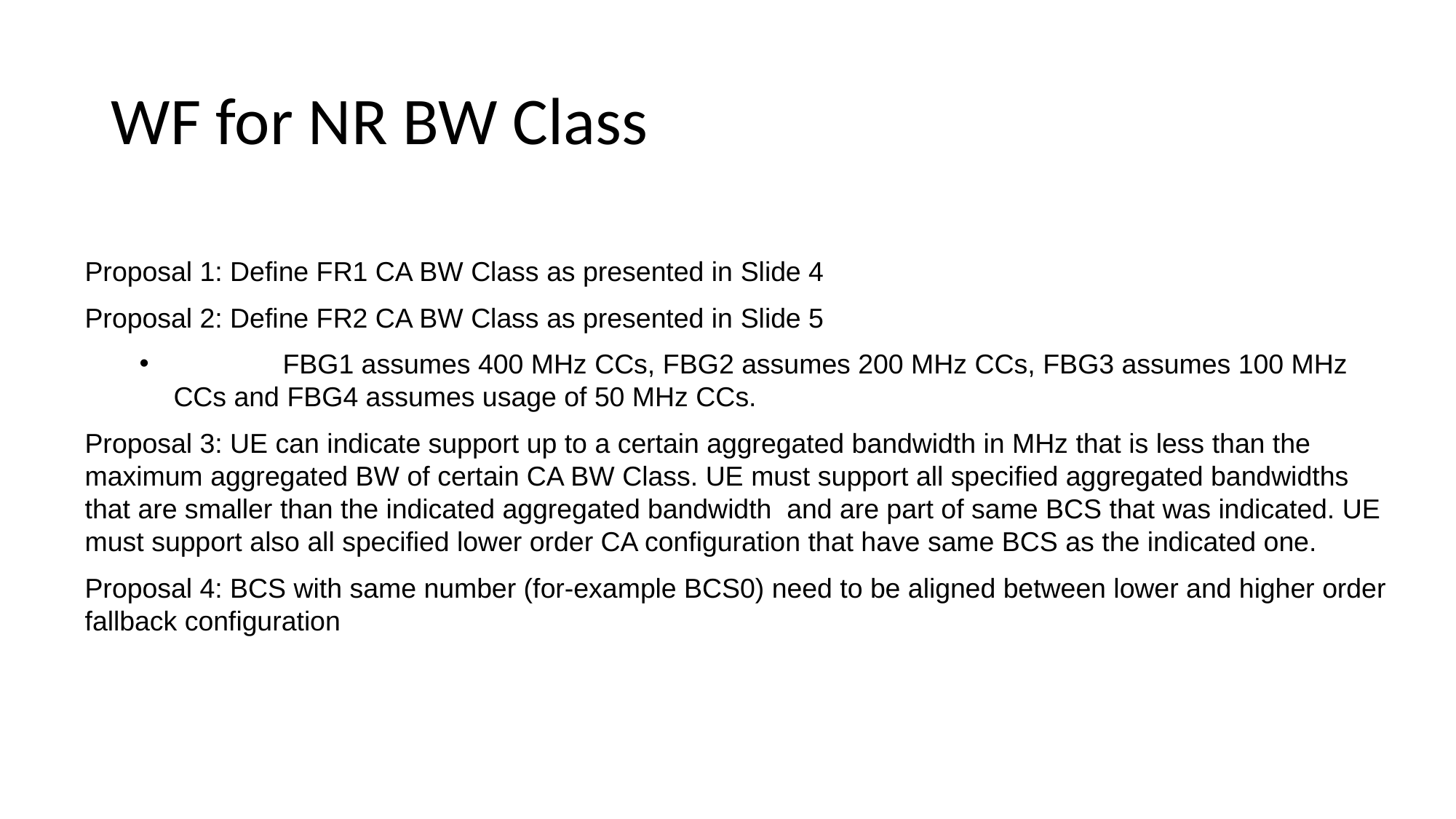

# WF for NR BW Class
Proposal 1: Define FR1 CA BW Class as presented in Slide 4
Proposal 2: Define FR2 CA BW Class as presented in Slide 5
	FBG1 assumes 400 MHz CCs, FBG2 assumes 200 MHz CCs, FBG3 assumes 100 MHz CCs and FBG4 assumes usage of 50 MHz CCs.
Proposal 3: UE can indicate support up to a certain aggregated bandwidth in MHz that is less than the maximum aggregated BW of certain CA BW Class. UE must support all specified aggregated bandwidths that are smaller than the indicated aggregated bandwidth  and are part of same BCS that was indicated. UE must support also all specified lower order CA configuration that have same BCS as the indicated one.
Proposal 4: BCS with same number (for-example BCS0) need to be aligned between lower and higher order fallback configuration